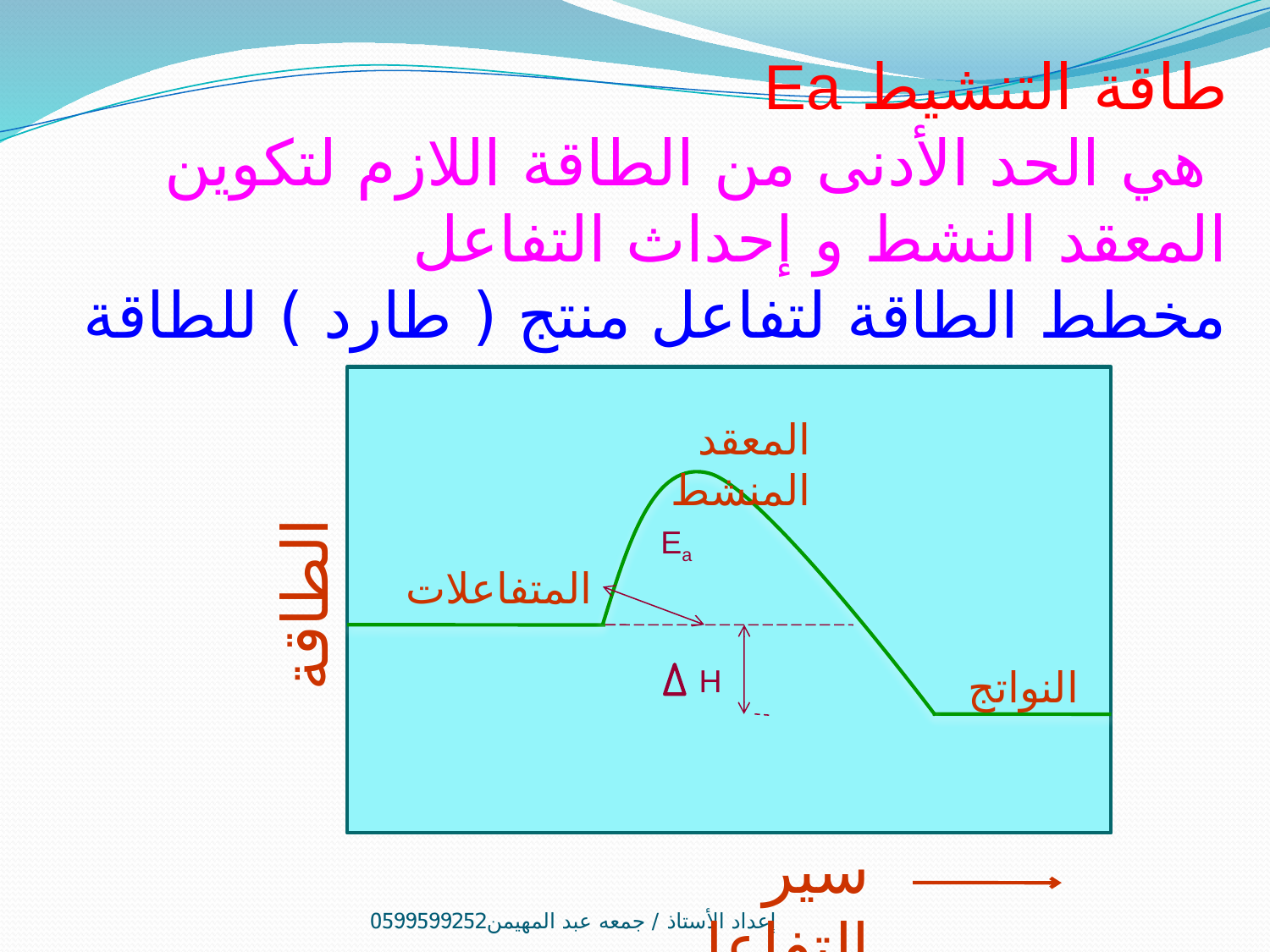

طاقة التنشيط Ea
 هي الحد الأدنى من الطاقة اللازم لتكوين المعقد النشط و إحداث التفاعل
مخطط الطاقة لتفاعل منتج ( طارد ) للطاقة

المعقد المنشط

Ea
المتفاعلات

الطاقة
H
النواتج

سير التفاعل
إعداد الأستاذ / جمعه عبد المهيمن0599599252